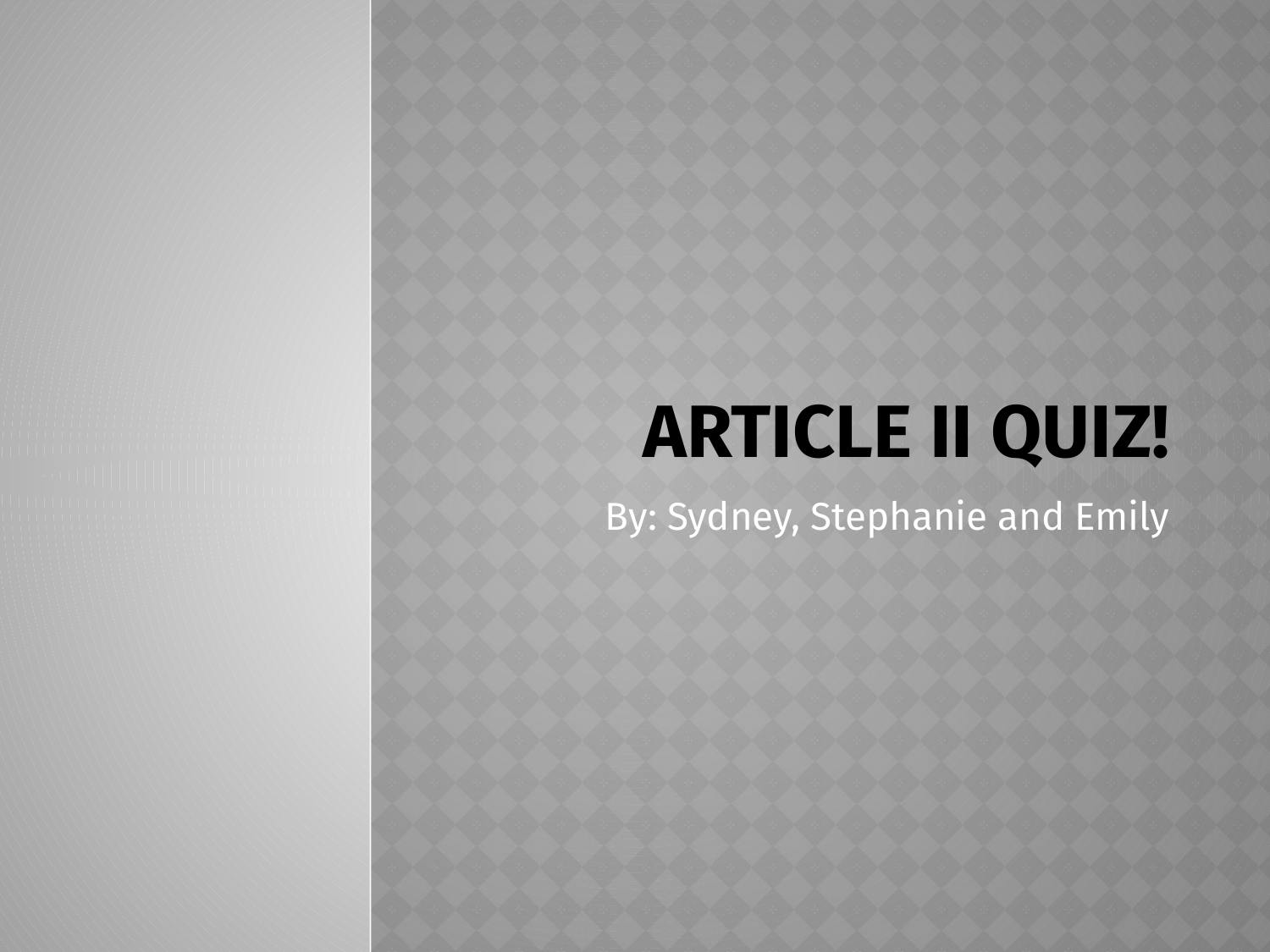

# Article II Quiz!
By: Sydney, Stephanie and Emily